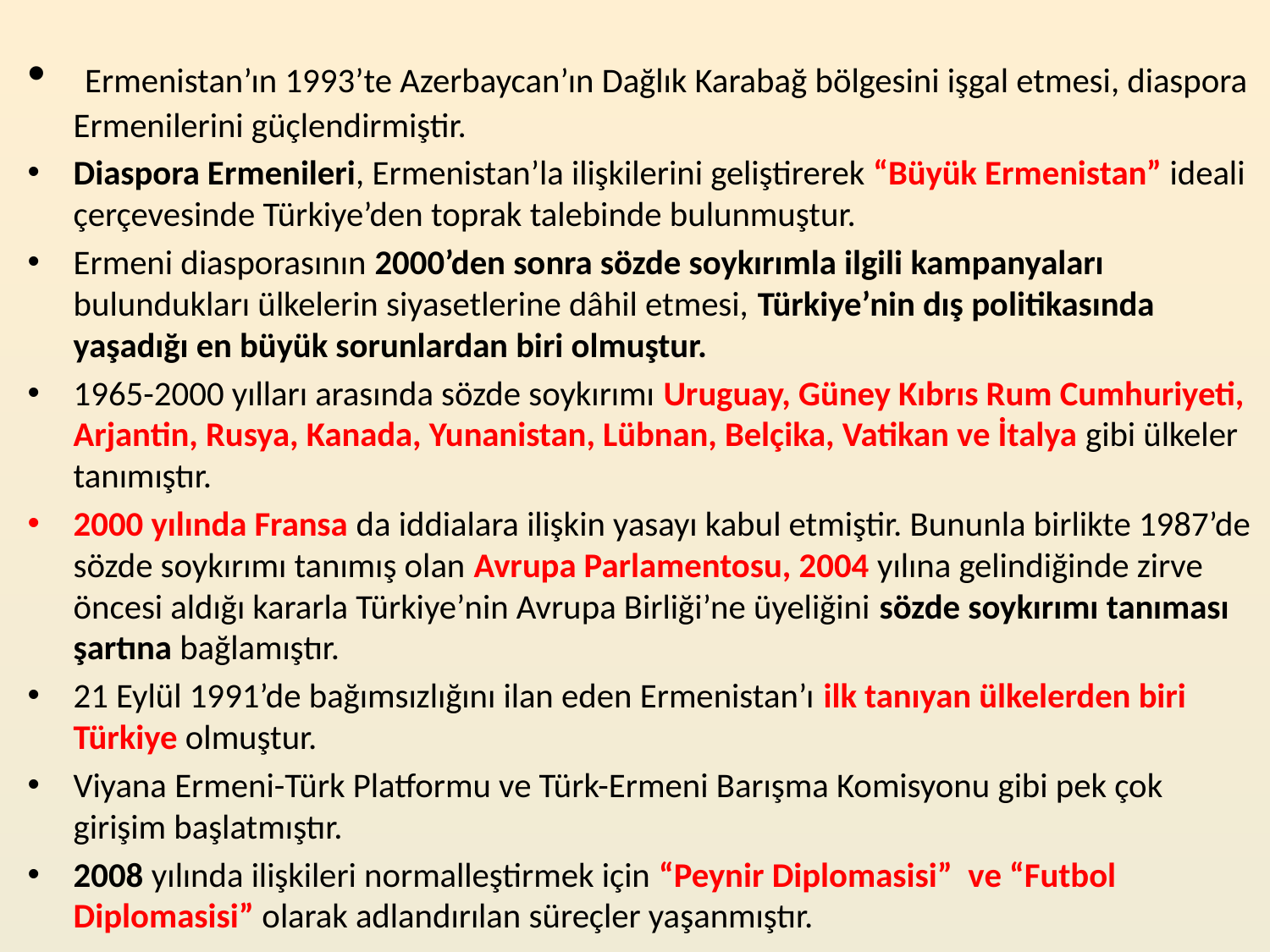

Ermenistan’ın 1993’te Azerbaycan’ın Dağlık Karabağ bölgesini işgal etmesi, diaspora Ermenilerini güçlendirmiştir.
Diaspora Ermenileri, Ermenistan’la ilişkilerini geliştirerek “Büyük Ermenistan” ideali çerçevesinde Türkiye’den toprak talebinde bulunmuştur.
Ermeni diasporasının 2000’den sonra sözde soykırımla ilgili kampanyaları bulundukları ülkelerin siyasetlerine dâhil etmesi, Türkiye’nin dış politikasında yaşadığı en büyük sorunlardan biri olmuştur.
1965-2000 yılları arasında sözde soykırımı Uruguay, Güney Kıbrıs Rum Cumhuriyeti, Arjantin, Rusya, Kanada, Yunanistan, Lübnan, Belçika, Vatikan ve İtalya gibi ülkeler tanımıştır.
2000 yılında Fransa da iddialara ilişkin yasayı kabul etmiştir. Bununla birlikte 1987’de sözde soykırımı tanımış olan Avrupa Parlamentosu, 2004 yılına gelindiğinde zirve öncesi aldığı kararla Türkiye’nin Avrupa Birliği’ne üyeliğini sözde soykırımı tanıması şartına bağlamıştır.
21 Eylül 1991’de bağımsızlığını ilan eden Ermenistan’ı ilk tanıyan ülkelerden biri Türkiye olmuştur.
Viyana Ermeni-Türk Platformu ve Türk-Ermeni Barışma Komisyonu gibi pek çok girişim başlatmıştır.
2008 yılında ilişkileri normalleştirmek için “Peynir Diplomasisi”  ve “Futbol Diplomasisi” olarak adlandırılan süreçler yaşanmıştır.